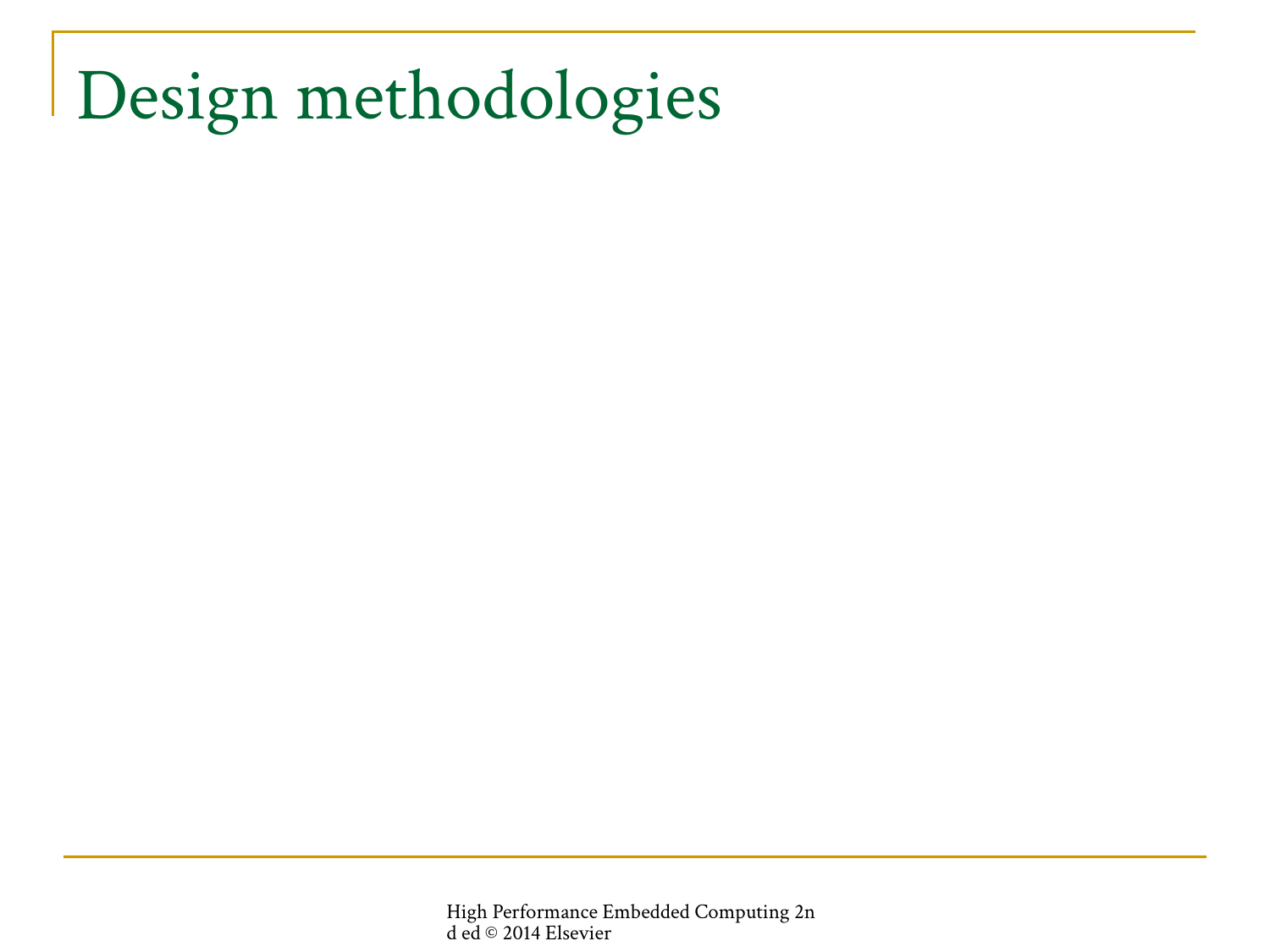

# Design methodologies

High Performance Embedded Computing 2nd ed © 2014 Elsevier